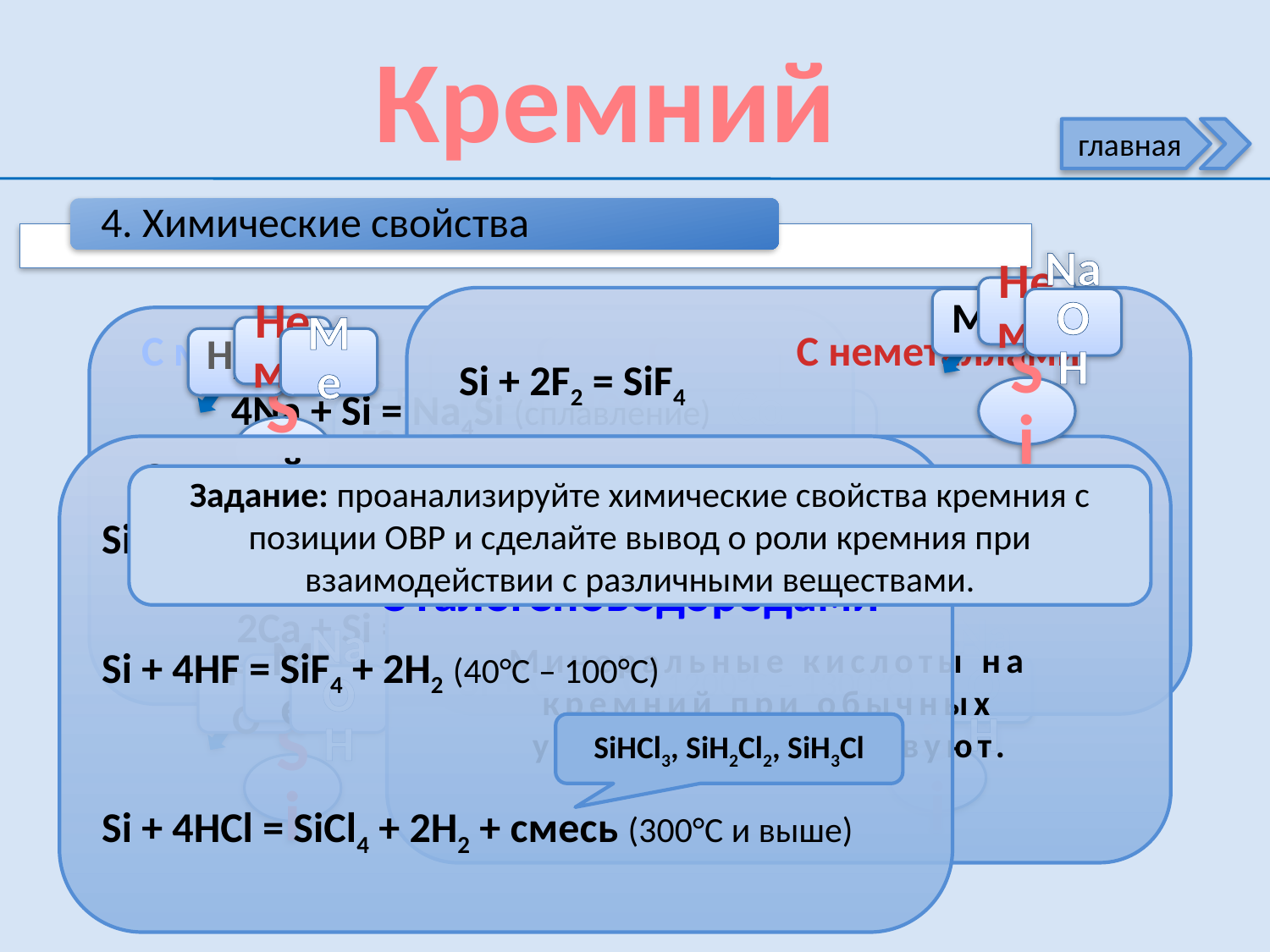

Кремний
главная

4. Химические свойства

Si
NaOH
Неме
Ме

С водой
Si + 2H2O = SiO2 + 2H2 (400°C – 500°C)
C галогеноводородами
Si + 4HF = SiF4 + 2H2 (40°C – 100°C)

Si + 4HCl = SiCl4 + 2H2 + cмесь (300°С и выше)
SiHCl3, SiH2Cl2, SiH3Cl

Si + 2F2 = SiF4

Si + 2Cl2 = SiCl4 (340°C – 420°C)

Si + O2 = SiO2 (1200°C – 1300°C)

Si + C = SiC (1200°C – 1300°C)
С неметаллами
Si
H2O
NaOH
Ме

С металлами
4Na + Si = Na4Si (сплавление)

2Mg + Si = Mg2Si (сплавление)

2Ca + Si = Ca2Si (сплавление)
Si
Н20
NaOH
Неме
Si
Н20
Ме
Неме

Cо щелочами
Si + 2NaOH + H2O = Na2SiO3 + 2H2

Минеральные кислоты на кремний при обычных условиях не действуют.
Si
С неметаллами
Задание: проанализируйте химические свойства кремния с позиции ОВР и сделайте вывод о роли кремния при взаимодействии с различными веществами.